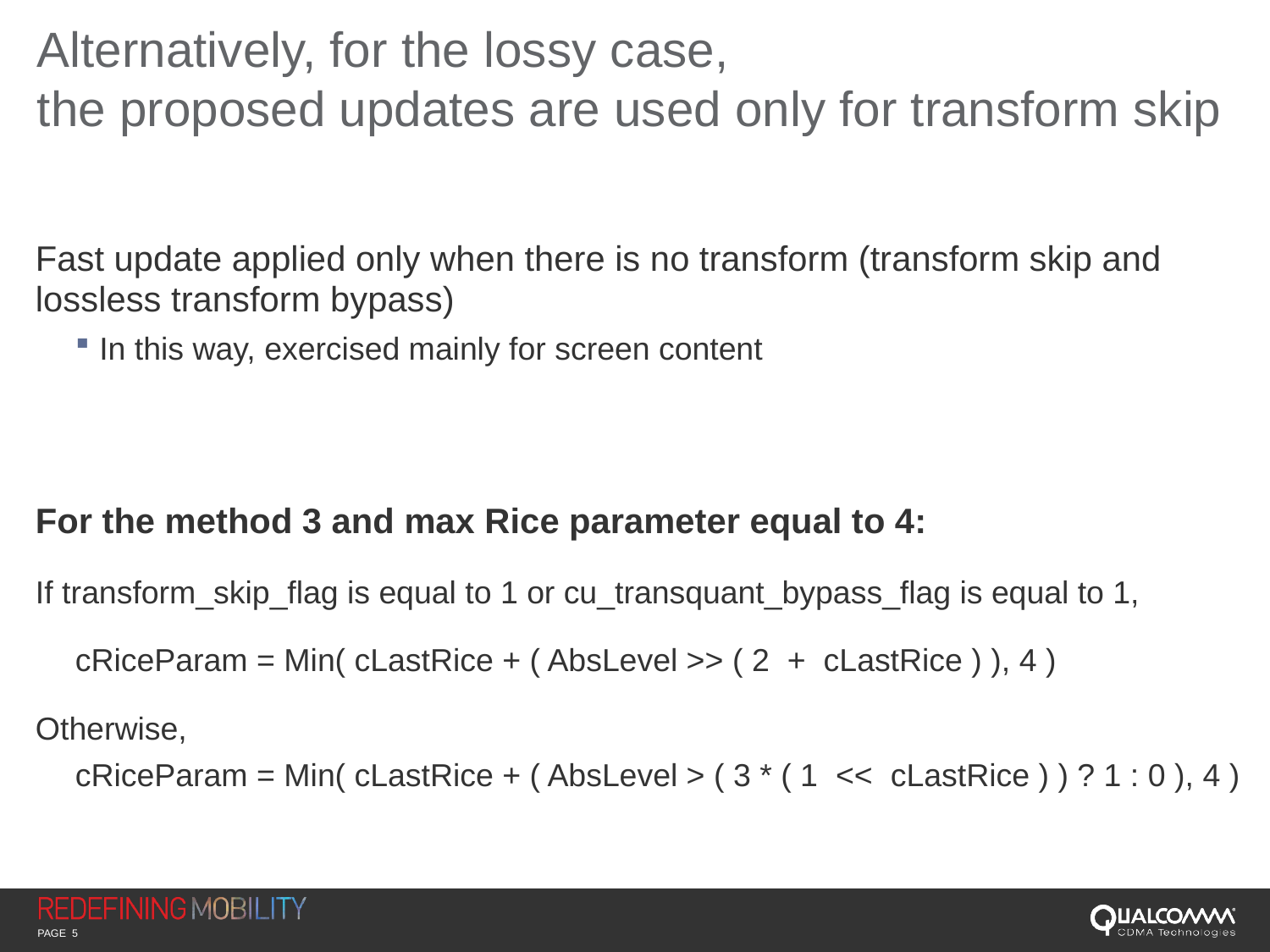

# Alternatively, for the lossy case, the proposed updates are used only for transform skip

Fast update applied only when there is no transform (transform skip and lossless transform bypass)
In this way, exercised mainly for screen content

For the method 3 and max Rice parameter equal to 4:
If transform_skip_flag is equal to 1 or cu_transquant_bypass_flag is equal to 1,
cRiceParam = Min( cLastRice + ( AbsLevel >> ( 2  +  cLastRice ) ), 4 )
Otherwise,
cRiceParam = Min( cLastRice + ( AbsLevel > ( 3 * ( 1  <<  cLastRice ) ) ? 1 : 0 ), 4 )